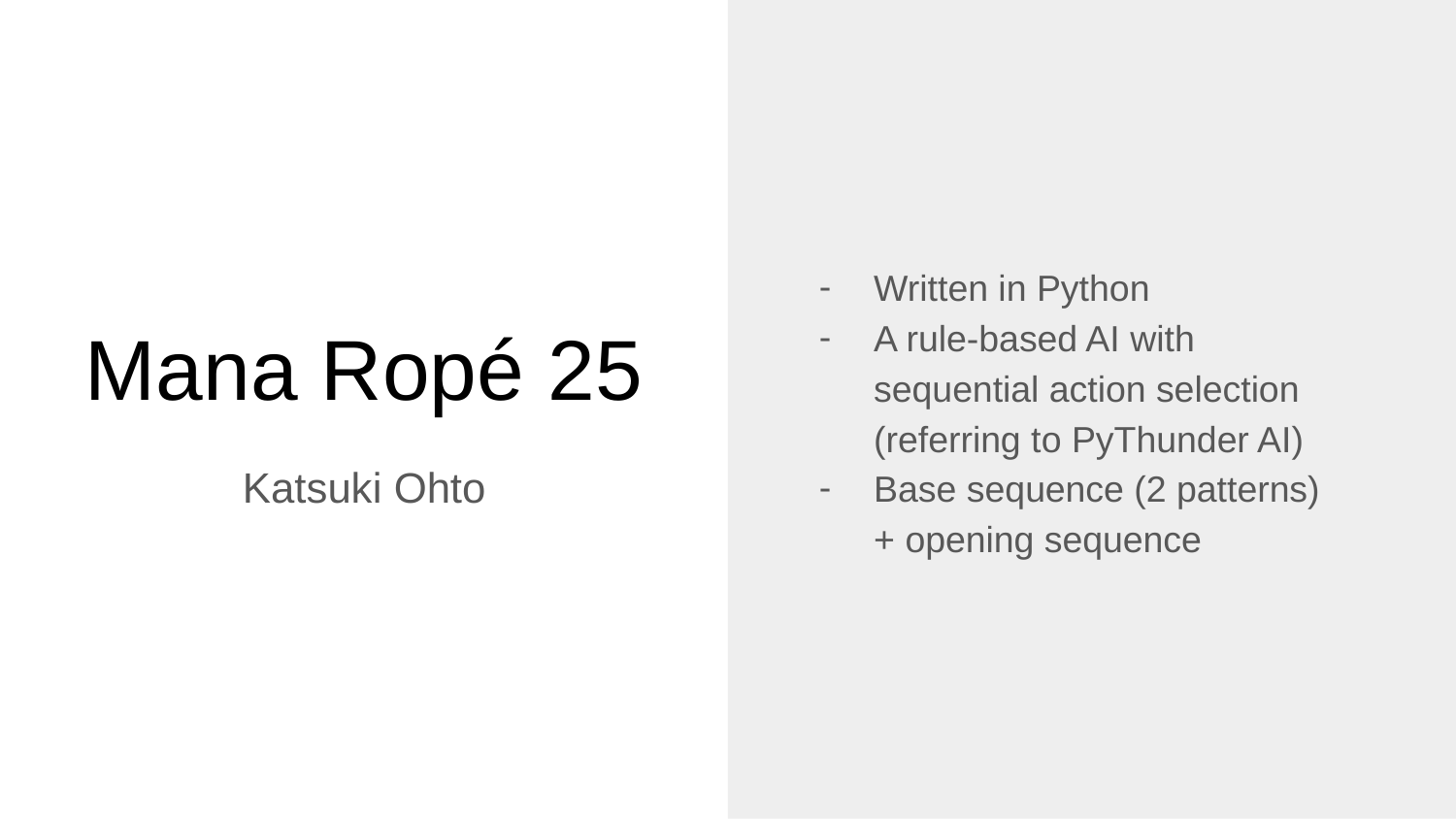

Written in Python
A rule-based AI with sequential action selection (referring to PyThunder AI)
Base sequence (2 patterns)
+ opening sequence
# Mana Ropé 25
Katsuki Ohto